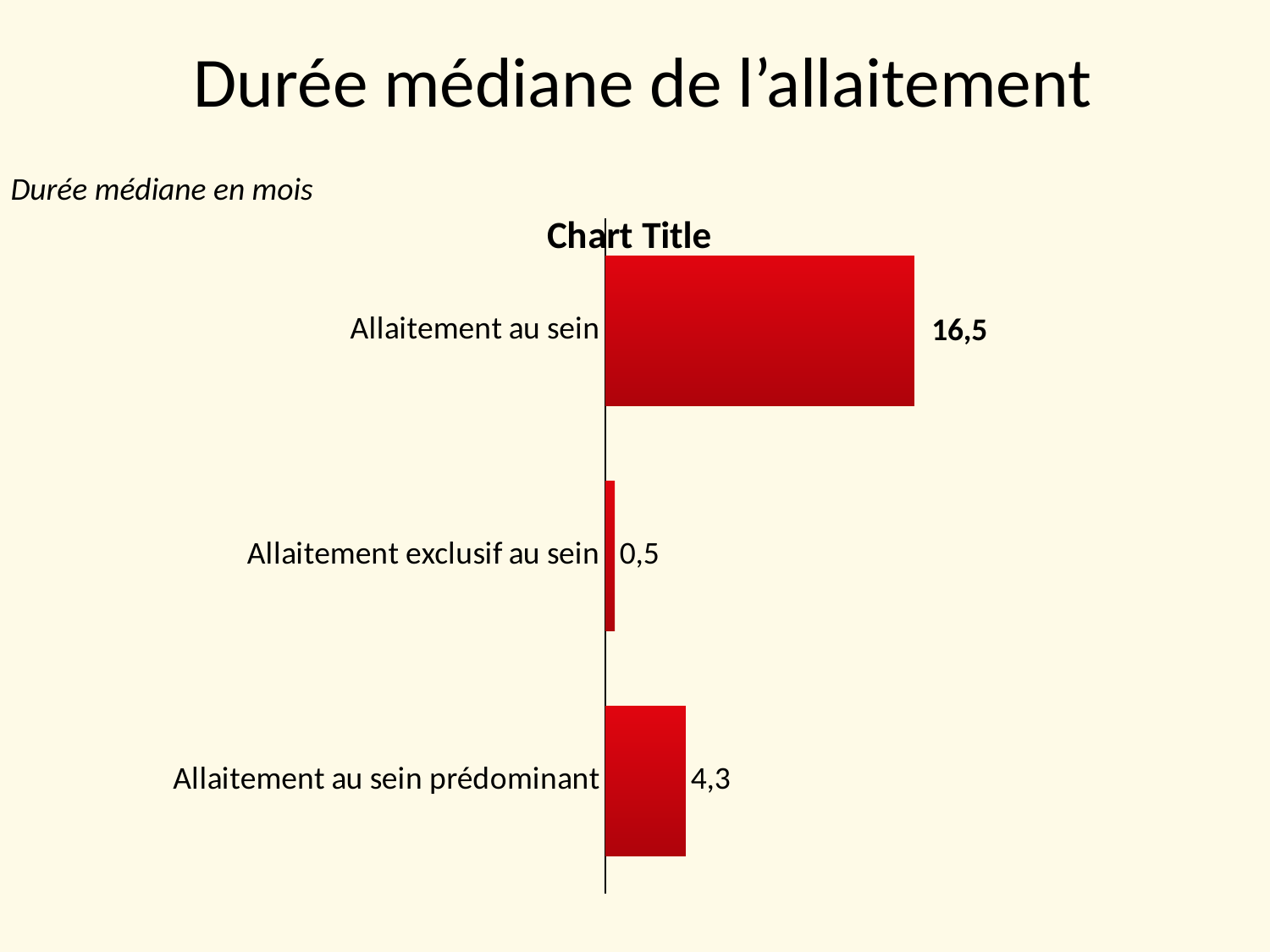

# Durée médiane de l’allaitement
Durée médiane en mois

### Chart:

| Category |  |
|---|---|
| Allaitement au sein | 16.5 |
| Allaitement exclusif au sein | 0.5 |
| Allaitement au sein prédominant | 4.3 |